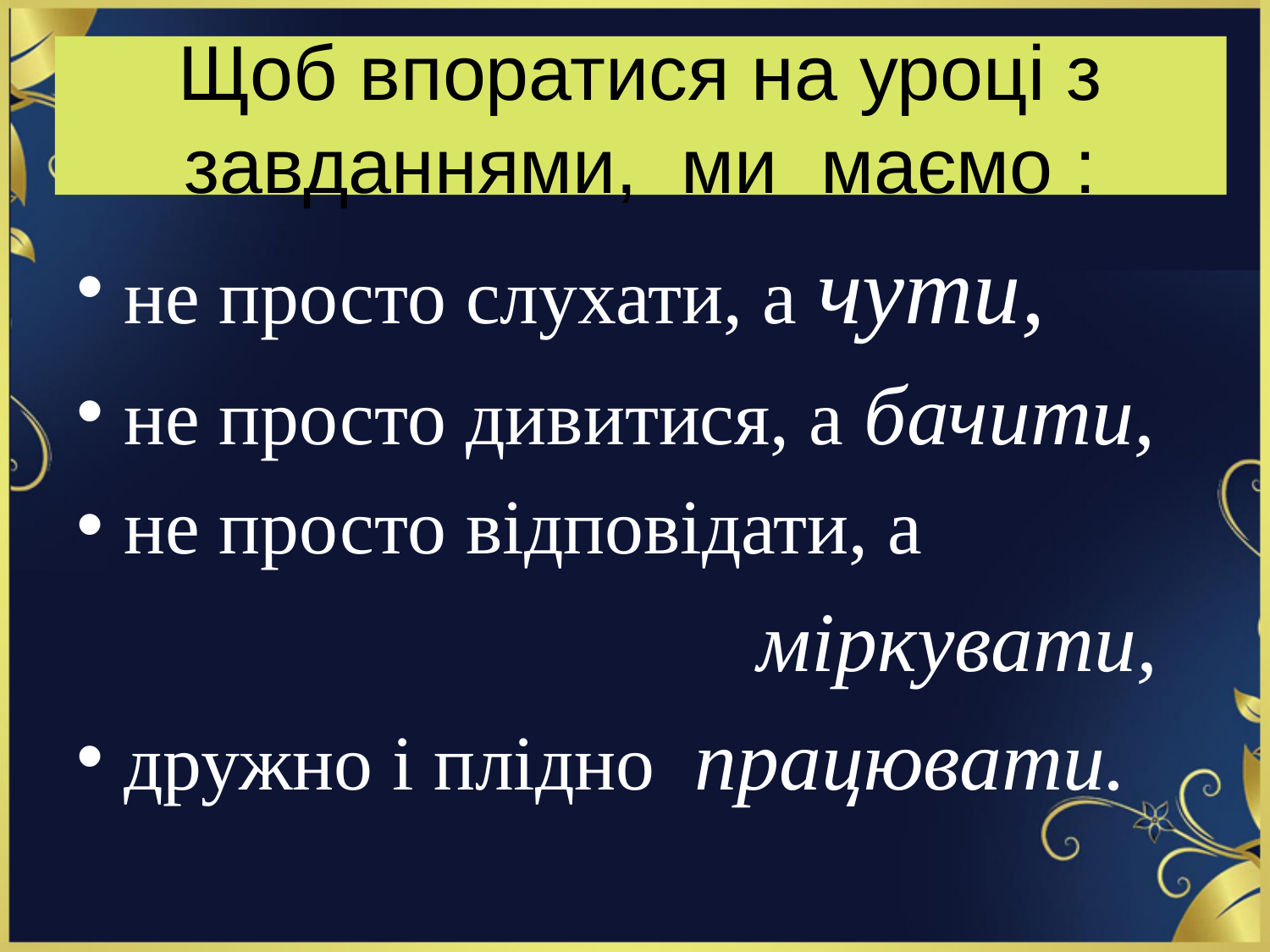

# Щоб впоратися на уроці з завданнями,  ми  маємо :
не просто слухати, а чути,
не просто дивитися, а бачити,
не просто відповідати, а
                                   міркувати,
дружно і плідно  працювати.